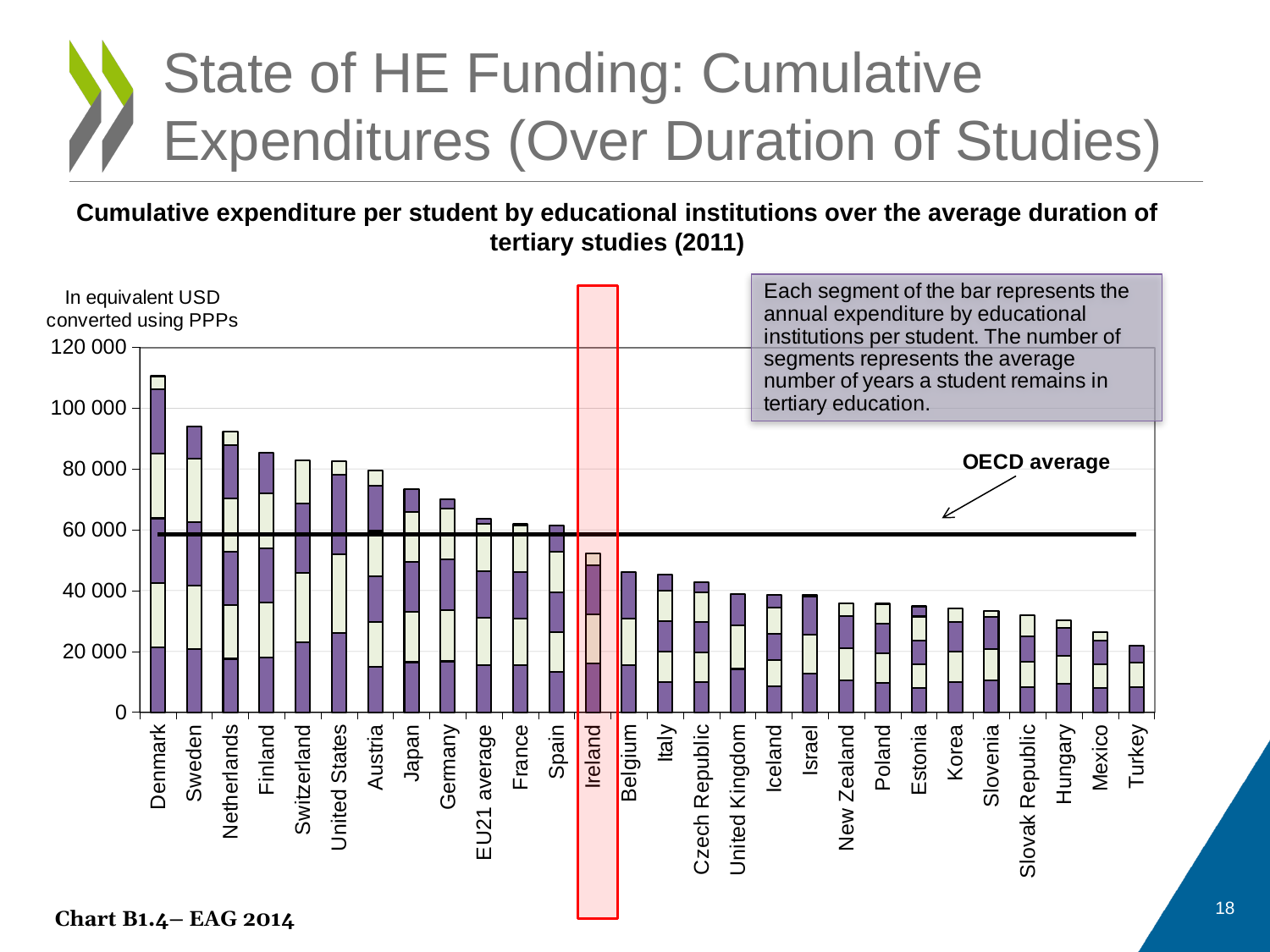

# State of HE Funding: Cumulative Expenditures (Over Duration of Studies)
Cumulative expenditure per student by educational institutions over the average duration of tertiary studies (2011)

### Chart

| Category |  |  |  |  |  |  |  |  |  |
|---|---|---|---|---|---|---|---|---|---|
| Denmark | 21253.8369511626 | 21253.8369511626 | 21253.8369511626 | 21253.8369511626 | 21253.8369511626 | 4250.767390232524 | 0.0 | 0.0 | 58450.4979639633 |
| Sweden | 20818.2717705461 | 20818.2717705461 | 20818.2717705461 | 20818.2717705461 | 10617.318602978507 | 0.0 | 0.0 | 0.0 | 58450.4979639633 |
| Netherlands | 17549.3916144064 | 17549.3916144064 | 17549.3916144064 | 17549.3916144064 | 17549.3916144064 | 4562.84181974566 | 0.0 | 0.0 | 58450.4979639633 |
| Finland | 18001.6493316967 | 18001.6493316967 | 18001.6493316967 | 18001.6493316967 | 13321.220505455562 | 0.0 | 0.0 | 0.0 | 58450.4979639633 |
| Switzerland | 22881.695846227 | 22881.695846227 | 22881.695846227 | 14284.19879789104 | 0.0 | 0.0 | 0.0 | 0.0 | 58450.4979639633 |
| United States | 26021.2935692923 | 26021.2935692923 | 26021.2935692923 | 4423.619906779689 | 0.0 | 0.0 | 0.0 | 0.0 | 58450.4979639633 |
| Austria | 14894.8963096031 | 14894.8963096031 | 14894.8963096031 | 14894.8963096031 | 14894.8963096031 | 5064.264745265052 | 0.0 | 0.0 | 58450.4979639633 |
| Japan | 16445.9778174949 | 16445.9778174949 | 16445.9778174949 | 16445.9778174949 | 7580.0547270489515 | 0.0 | 0.0 | 0.0 | 58450.4979639633 |
| Germany | 16722.8324111311 | 16722.8324111311 | 16722.8324111311 | 16722.8324111311 | 3177.3381581149156 | 0.0 | 0.0 | 0.0 | 58450.4979639633 |
| EU21 average | 15477.6618004866 | 15477.6618004866 | 15477.6618004866 | 15477.6618004866 | 1702.541925 | 0.0 | 0.0 | 0.0 | 58450.4979639633 |
| France | 15374.7541265826 | 15374.7541265826 | 15374.7541265826 | 15374.7541265826 | 307.49508253164544 | 0.0 | 0.0 | 0.0 | 58450.4979639633 |
| Spain | 13172.868773340037 | 13172.868773340037 | 13172.868773340037 | 13172.868773340037 | 8694.093390404427 | 0.0 | 0.0 | 0.0 | 58450.4979639633 |
| Ireland | 16095.1071010257 | 16095.1071010257 | 16095.1071010257 | 3862.8257042461714 | 0.0 | 0.0 | 0.0 | 0.0 | 58450.4979639633 |
| Belgium | 15420.355071145203 | 15420.355071145203 | 15266.151520433754 | 0.0 | 0.0 | 0.0 | 0.0 | 0.0 | 58450.4979639633 |
| Italy | 9992.92355559067 | 9992.92355559067 | 9992.92355559067 | 9992.92355559067 | 5196.320248907145 | 0.0 | 0.0 | 0.0 | 58450.4979639633 |
| Czech Republic | 9856.41112135708 | 9856.41112135708 | 9856.41112135708 | 9856.41112135708 | 3351.1797812614054 | 0.0 | 0.0 | 0.0 | 58450.4979639633 |
| United Kingdom | 14222.9165045248 | 14222.9165045248 | 10524.958213348355 | 0.0 | 0.0 | 0.0 | 0.0 | 0.0 | 58450.4979639633 |
| Iceland | 8612.10792836411 | 8612.10792836411 | 8612.10792836411 | 8612.10792836411 | 4219.932884898416 | 0.0 | 0.0 | 0.0 | 58450.4979639633 |
| Israel | 12710.5422507894 | 12710.5422507894 | 12710.5422507894 | 381.31626752367384 | 0.0 | 0.0 | 0.0 | 0.0 | 58450.4979639633 |
| New Zealand | 10582.2499332036 | 10582.2499332036 | 10582.2499332036 | 3908.053991660432 | 0.0 | 0.0 | 0.0 | 0.0 | 58450.4979639633 |
| Poland | 9685.975216479537 | 9685.975216479537 | 9685.975216479537 | 6586.463147206083 | 0.0 | 0.0 | 0.0 | 0.0 | 58450.4979639633 |
| Estonia | 7867.939127675251 | 7867.939127675251 | 7867.939127675251 | 7867.939127675251 | 3338.2338843400034 | 0.0 | 0.0 | 0.0 | 58450.4979639633 |
| Korea | 9926.51415474666 | 9926.51415474666 | 9926.51415474666 | 4268.401086541061 | 0.0 | 0.0 | 0.0 | 0.0 | 58450.4979639633 |
| Slovenia | 10413.4727993966 | 10413.4727993966 | 10413.4727993966 | 2168.726502414496 | 0.0 | 0.0 | 0.0 | 0.0 | 58450.4979639633 |
| Slovak Republic | 8348.602133330121 | 8348.602133330121 | 8348.602133330121 | 6845.853749330702 | 0.0 | 0.0 | 0.0 | 0.0 | 58450.4979639633 |
| Hungary | 9209.71624903037 | 9209.71624903037 | 9209.71624903037 | 2663.0940918937117 | 0.0 | 0.0 | 0.0 | 0.0 | 58450.4979639633 |
| Mexico | 7889.05775535014 | 7889.05775535014 | 7889.05775535014 | 2761.170214372546 | 0.0 | 0.0 | 0.0 | 0.0 | 58450.4979639633 |
| Turkey | 8193.12381664481 | 8193.12381664481 | 5359.8514539651105 | 0.0 | 0.0 | 0.0 | 0.0 | 0.0 | 58450.4979639633 |
18
Chart B1.4– EAG 2014